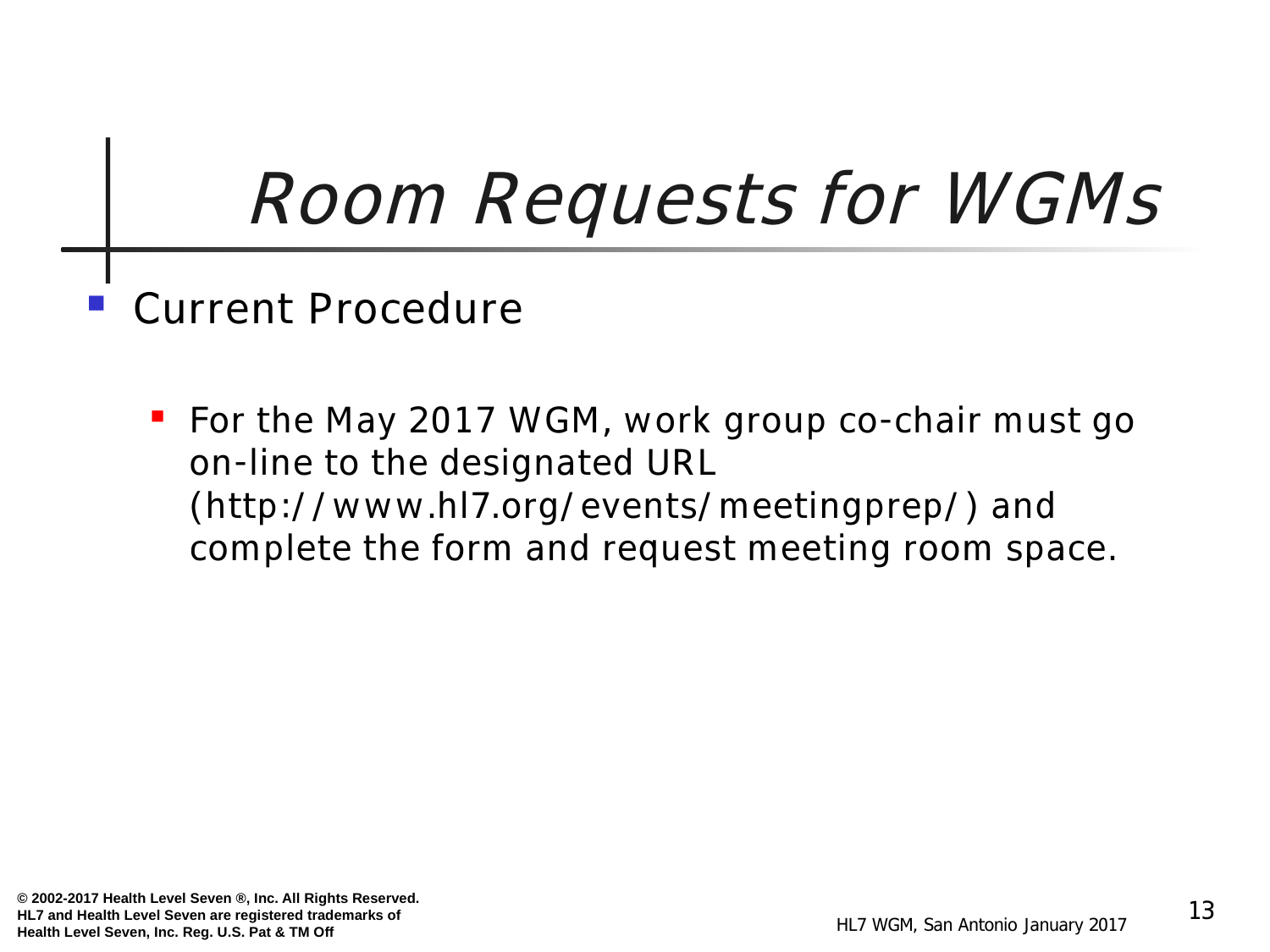

# Room Requests for WGMs
Current Procedure

For the May 2017 WGM, work group co-chair must go on-line to the designated URL (http://www.hl7.org/events/meetingprep/) and complete the form and request meeting room space.

13